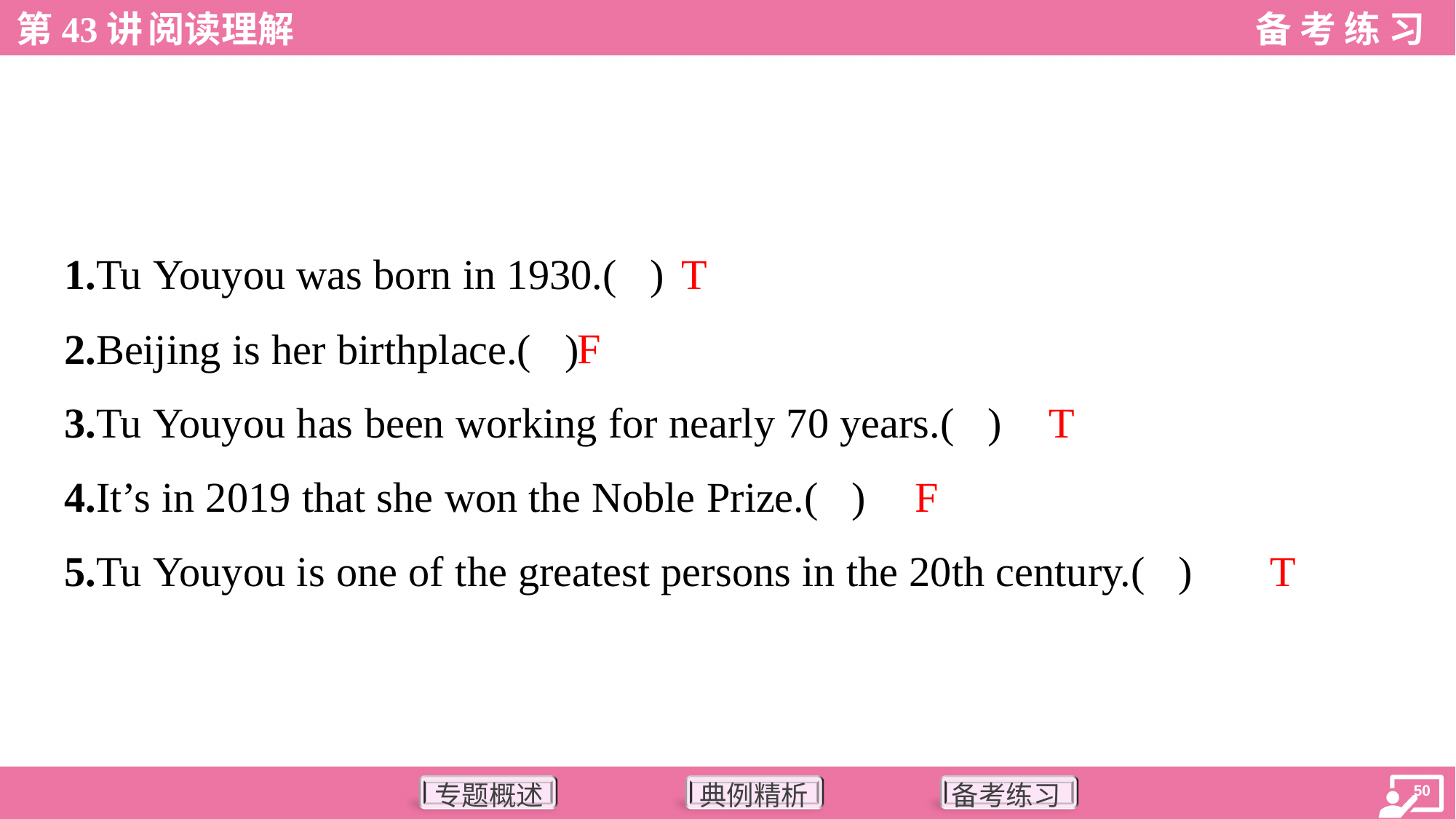

T
1.Tu Youyou was born in 1930.(   )
F
2.Beijing is her birthplace.(   )
T
3.Tu Youyou has been working for nearly 70 years.(   )
F
4.It’s in 2019 that she won the Noble Prize.(   )
T
5.Tu Youyou is one of the greatest persons in the 20th century.(   )